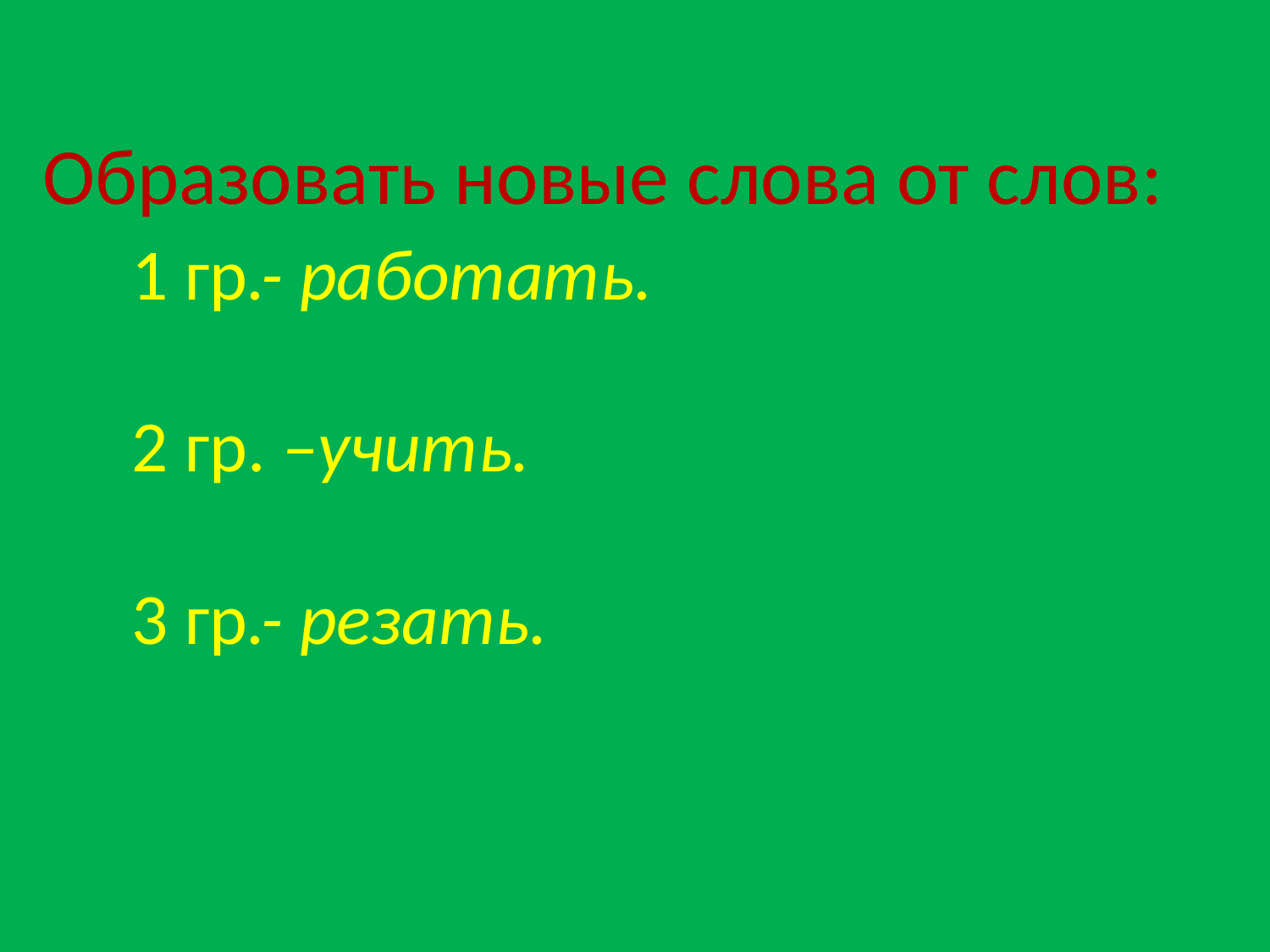

# Образовать новые слова от слов:

1 гр.- работать.

2 гр. –учить.

3 гр.- резать.